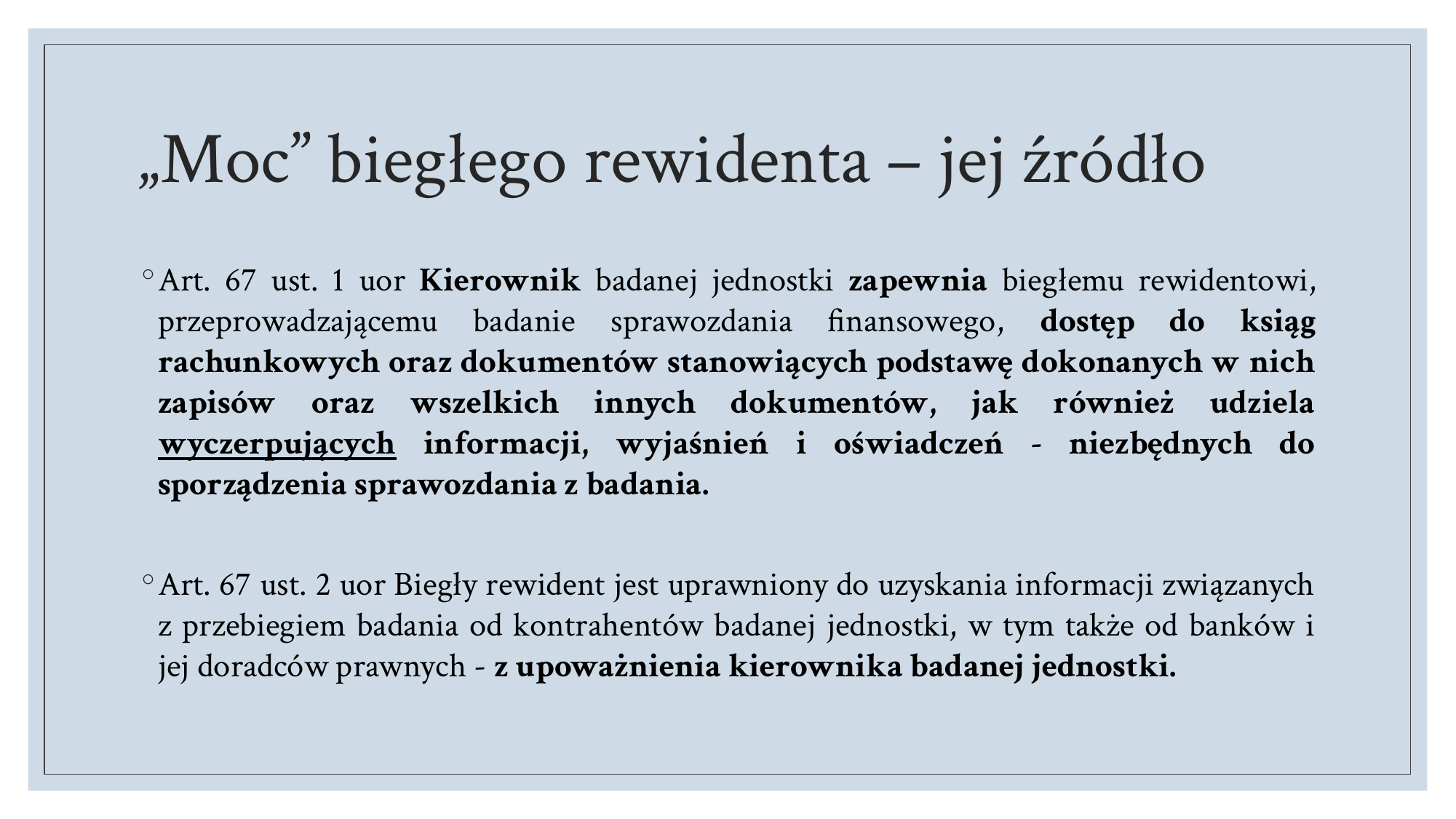

# „Moc” biegłego rewidenta – jej źródło
Art. 67 ust. 1 uor Kierownik badanej jednostki zapewnia biegłemu rewidentowi, przeprowadzającemu badanie sprawozdania finansowego, dostęp do ksiąg rachunkowych oraz dokumentów stanowiących podstawę dokonanych w nich zapisów oraz wszelkich innych dokumentów, jak również udziela wyczerpujących informacji, wyjaśnień i oświadczeń - niezbędnych do sporządzenia sprawozdania z badania.

Art. 67 ust. 2 uor Biegły rewident jest uprawniony do uzyskania informacji związanych z przebiegiem badania od kontrahentów badanej jednostki, w tym także od banków i jej doradców prawnych - z upoważnienia kierownika badanej jednostki.